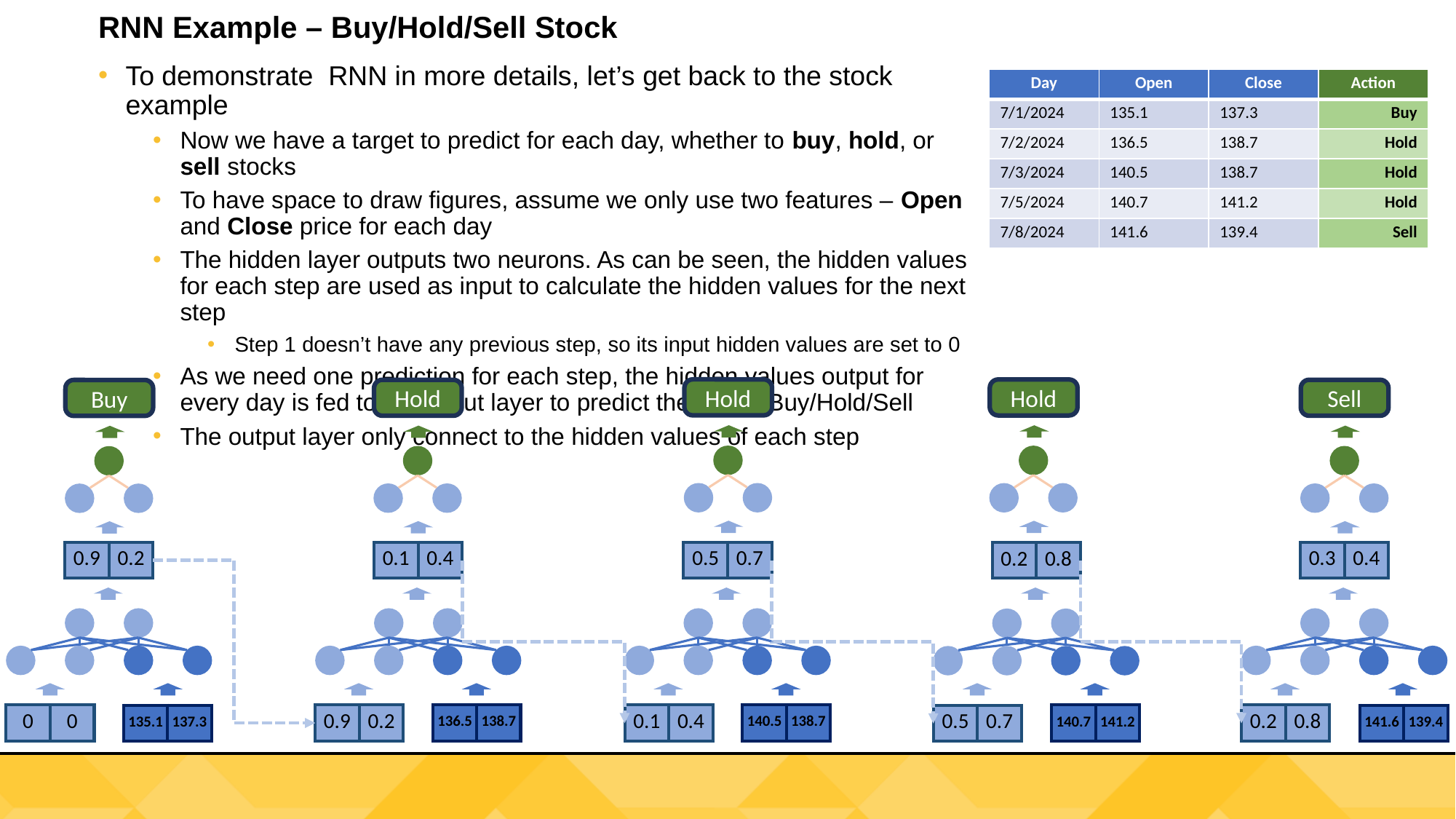

# RNN Example – Buy/Hold/Sell Stock
To demonstrate  RNN in more details, let’s get back to the stock example
Now we have a target to predict for each day, whether to buy, hold, or sell stocks
To have space to draw figures, assume we only use two features – Open and Close price for each day
The hidden layer outputs two neurons. As can be seen, the hidden values for each step are used as input to calculate the hidden values for the next step
Step 1 doesn’t have any previous step, so its input hidden values are set to 0
As we need one prediction for each step, the hidden values output for every day is fed to an output layer to predict the action Buy/Hold/Sell
The output layer only connect to the hidden values of each step

| Day | Open | Close | Action |
| --- | --- | --- | --- |
| 7/1/2024 | 135.1 | 137.3 | Buy |
| 7/2/2024 | 136.5 | 138.7 | Hold |
| 7/3/2024 | 140.5 | 138.7 | Hold |
| 7/5/2024 | 140.7 | 141.2 | Hold |
| 7/8/2024 | 141.6 | 139.4 | Sell |
Hold
Hold
Hold
Sell
Buy

| 0.9 | 0.2 |
| --- | --- |
| 0.3 | 0.4 |
| --- | --- |
| 0.1 | 0.4 |
| --- | --- |
| 0.5 | 0.7 |
| --- | --- |
| 0.2 | 0.8 |
| --- | --- |

| 136.5 | 138.7 |
| --- | --- |
| 140.5 | 138.7 |
| --- | --- |
| 140.7 | 141.2 |
| --- | --- |
| 0 | 0 |
| --- | --- |
| 0.2 | 0.8 |
| --- | --- |
| 0.9 | 0.2 |
| --- | --- |
| 0.1 | 0.4 |
| --- | --- |
| 135.1 | 137.3 |
| --- | --- |
| 141.6 | 139.4 |
| --- | --- |
| 0.5 | 0.7 |
| --- | --- |